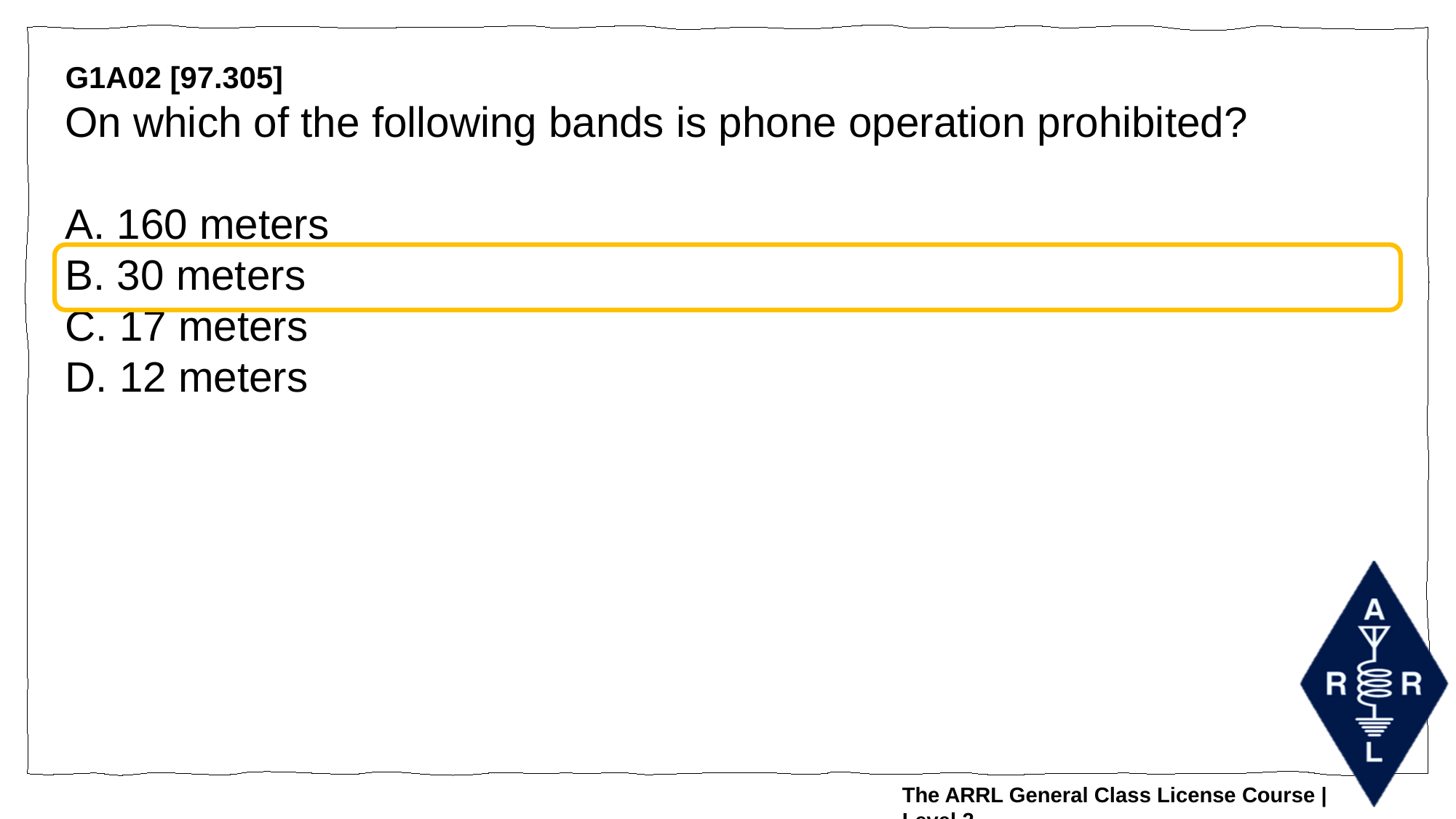

G1A02 [97.305]
On which of the following bands is phone operation prohibited?

A. 160 meters
B. 30 meters
C. 17 meters
D. 12 meters